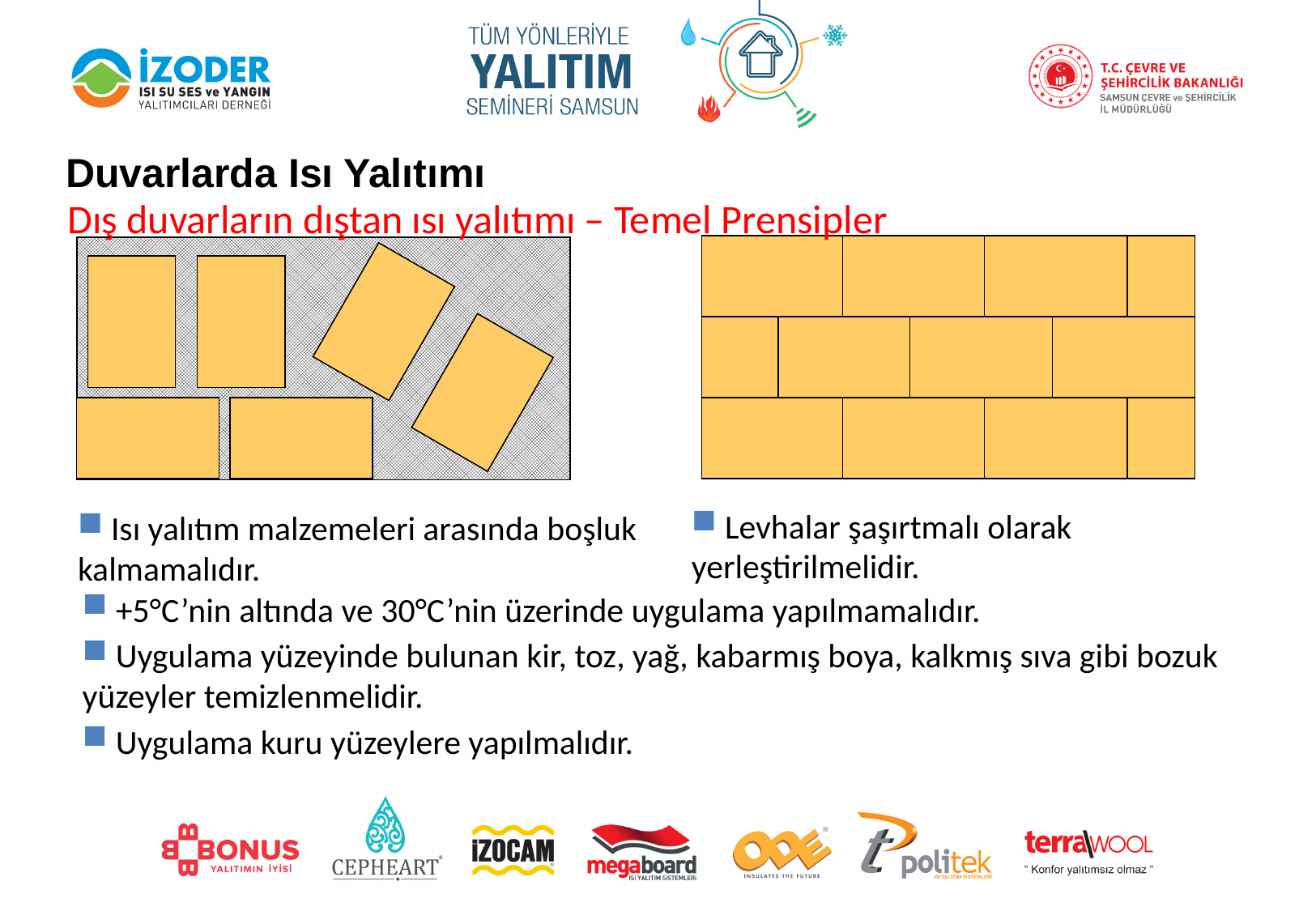

Duvarlarda Isı Yalıtımı
Dış duvarların dıştan ısı yalıtımı – Temel Prensipler

 Levhalar şaşırtmalı olarak yerleştirilmelidir.
 Isı yalıtım malzemeleri arasında boşluk kalmamalıdır.
 +5°C’nin altında ve 30°C’nin üzerinde uygulama yapılmamalıdır.
 Uygulama yüzeyinde bulunan kir, toz, yağ, kabarmış boya, kalkmış sıva gibi bozuk yüzeyler temizlenmelidir.
 Uygulama kuru yüzeylere yapılmalıdır.